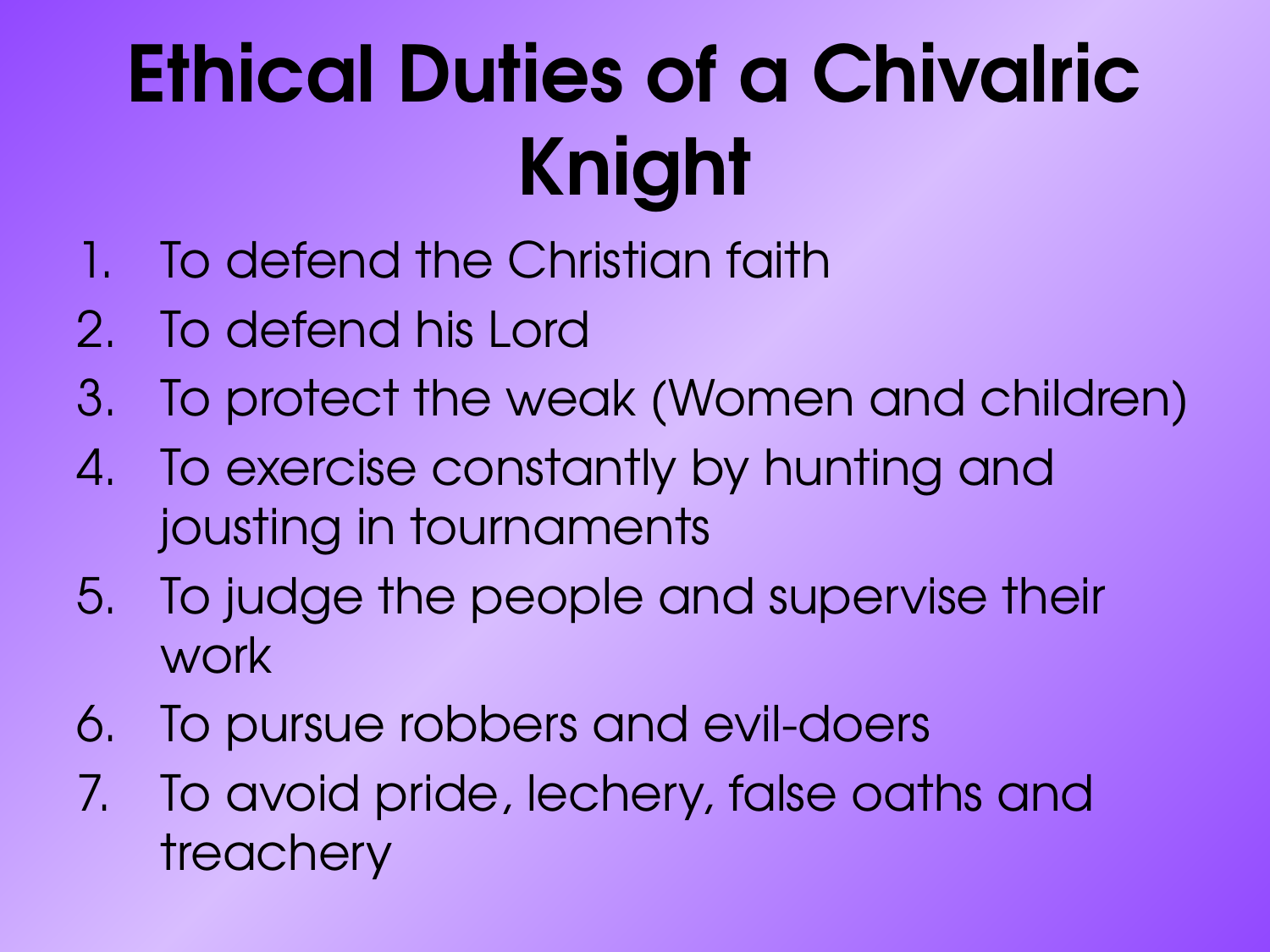

# Ethical Duties of a Chivalric Knight
To defend the Christian faith
To defend his Lord
To protect the weak (Women and children)
To exercise constantly by hunting and jousting in tournaments
To judge the people and supervise their work
To pursue robbers and evil-doers
To avoid pride, lechery, false oaths and treachery